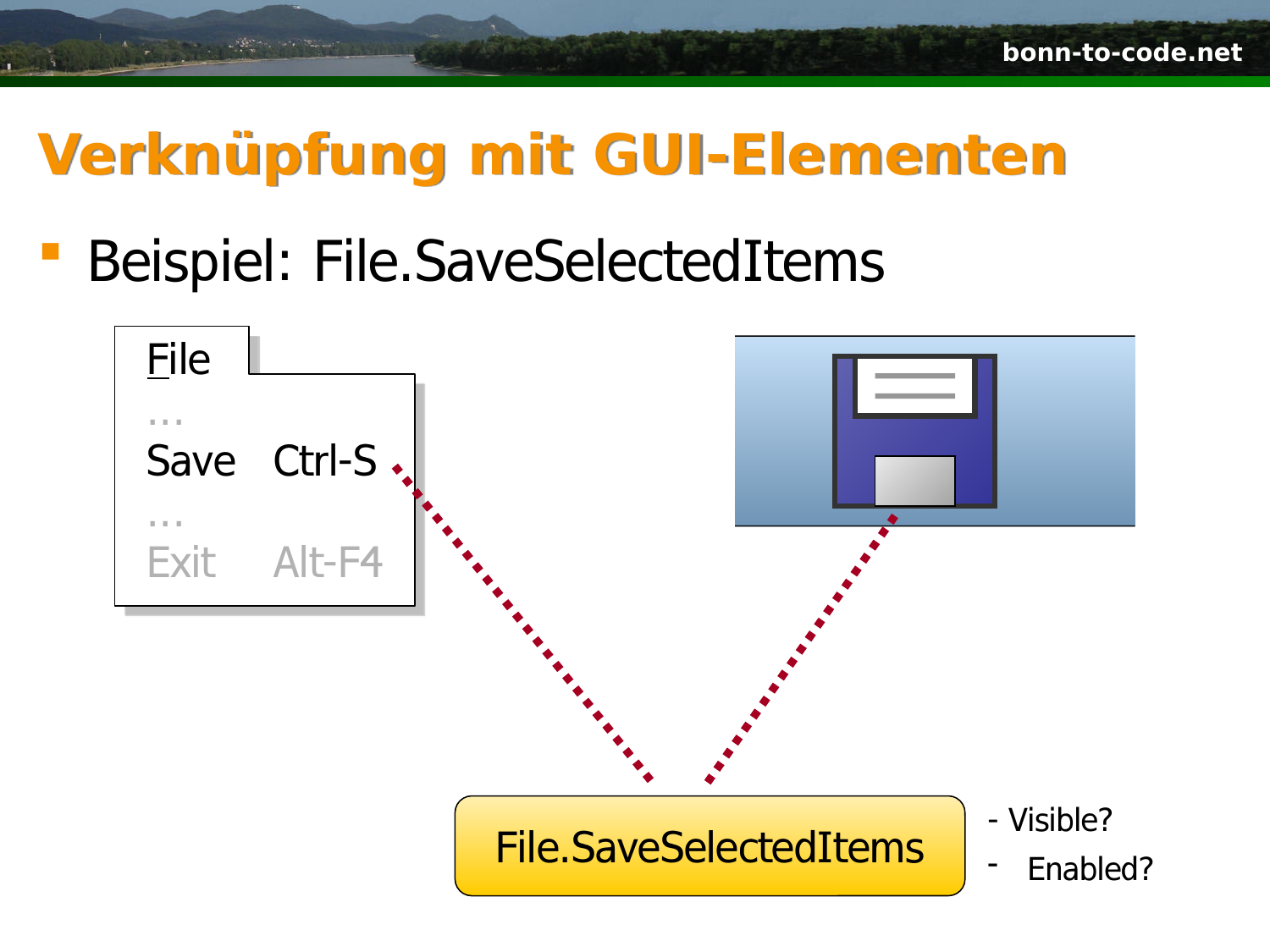

# Verknüpfung mit GUI-Elementen
Beispiel: File.SaveSelectedItems

File
...
Save	Ctrl-S
...
Exit	Alt-F4

- Visible?
 Enabled?
File.SaveSelectedItems